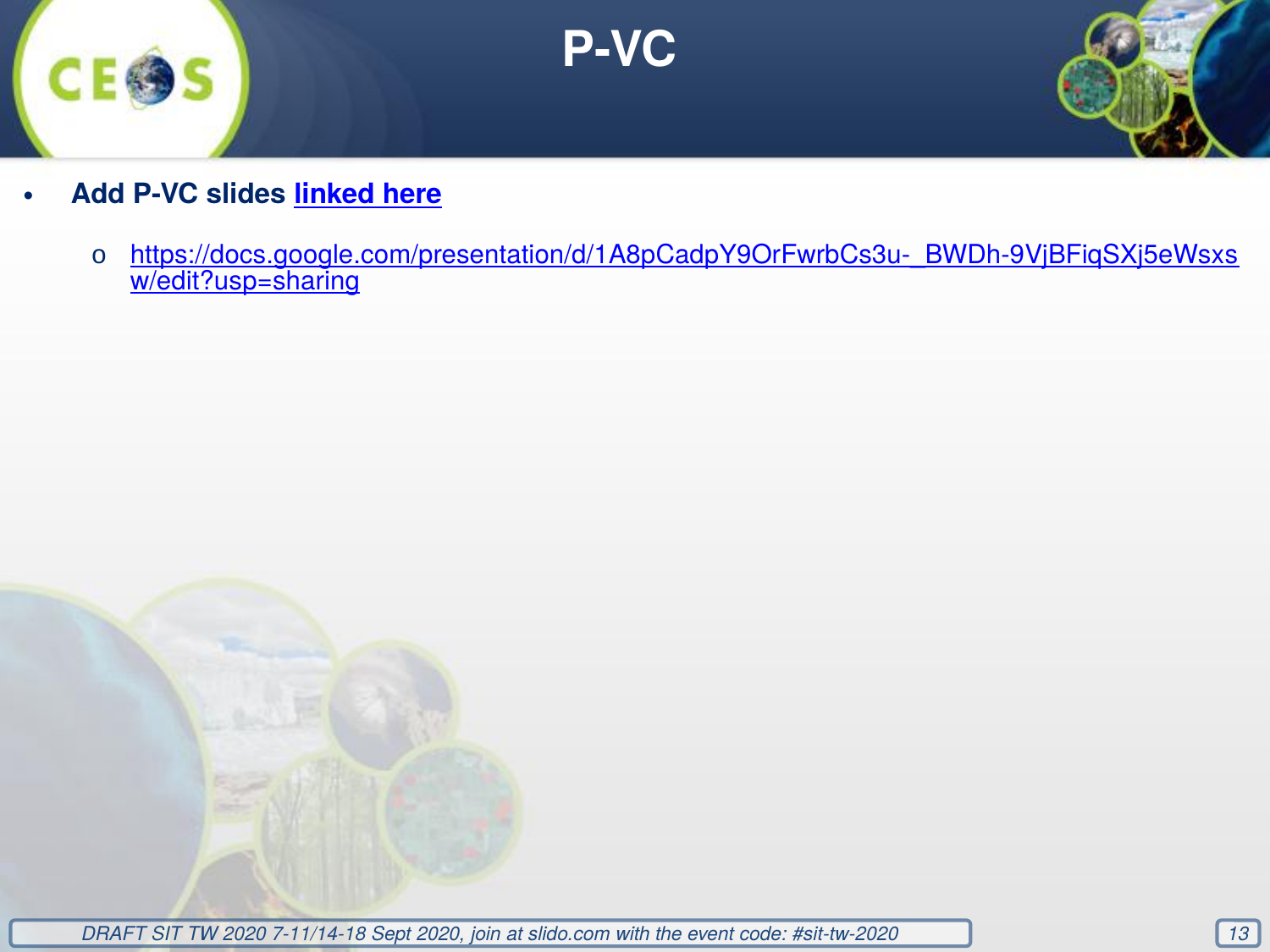

P-VC
Add P-VC slides linked here
https://docs.google.com/presentation/d/1A8pCadpY9OrFwrbCs3u-_BWDh-9VjBFiqSXj5eWsxsw/edit?usp=sharing
13